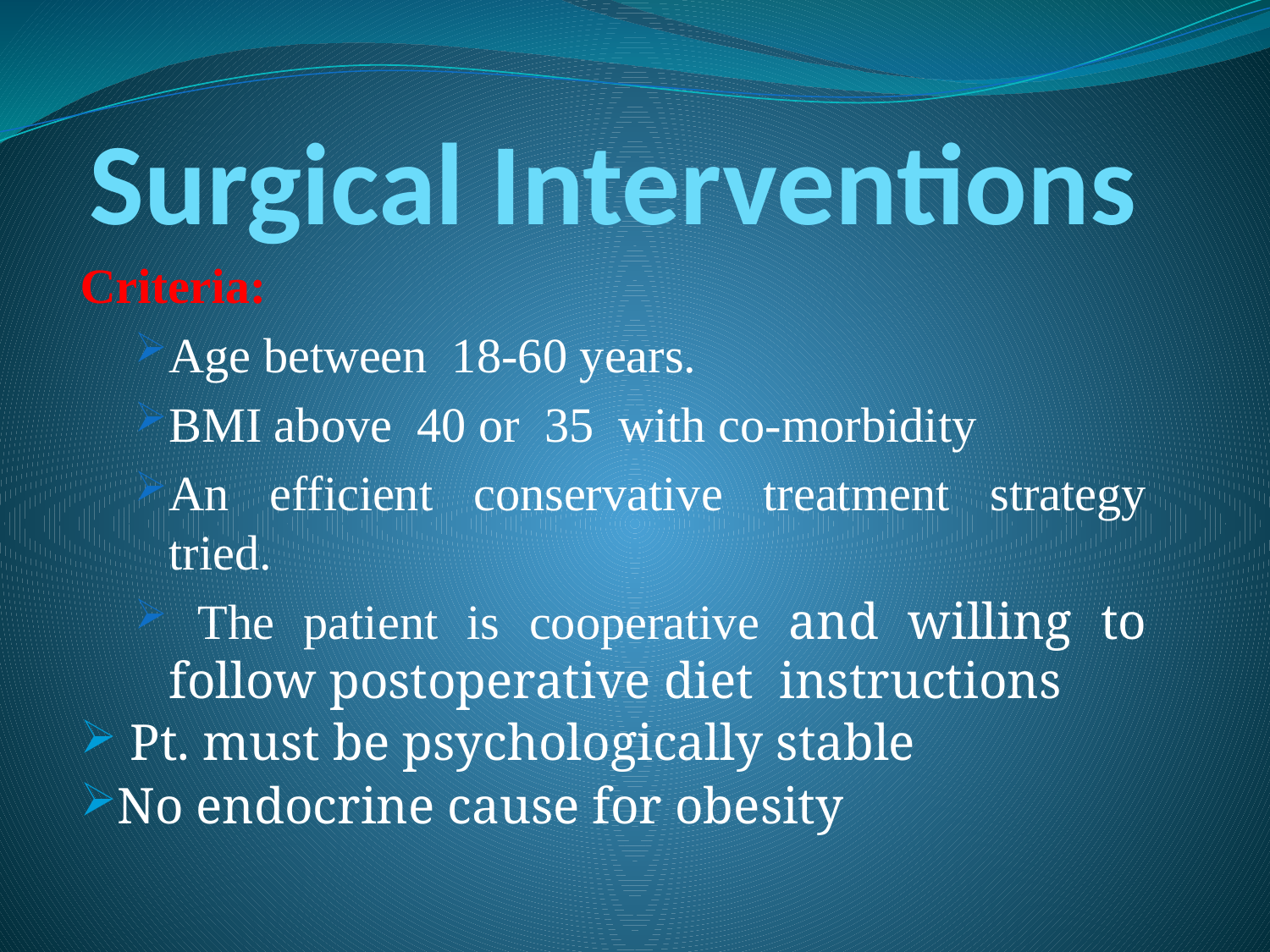

# Surgical Interventions
Criteria:
Age between  18-60 years.
BMI above  40 or  35  with co-morbidity
An efficient conservative treatment strategy tried.
 The patient is cooperative and willing to follow postoperative diet  instructions
 Pt. must be psychologically stable
No endocrine cause for obesity